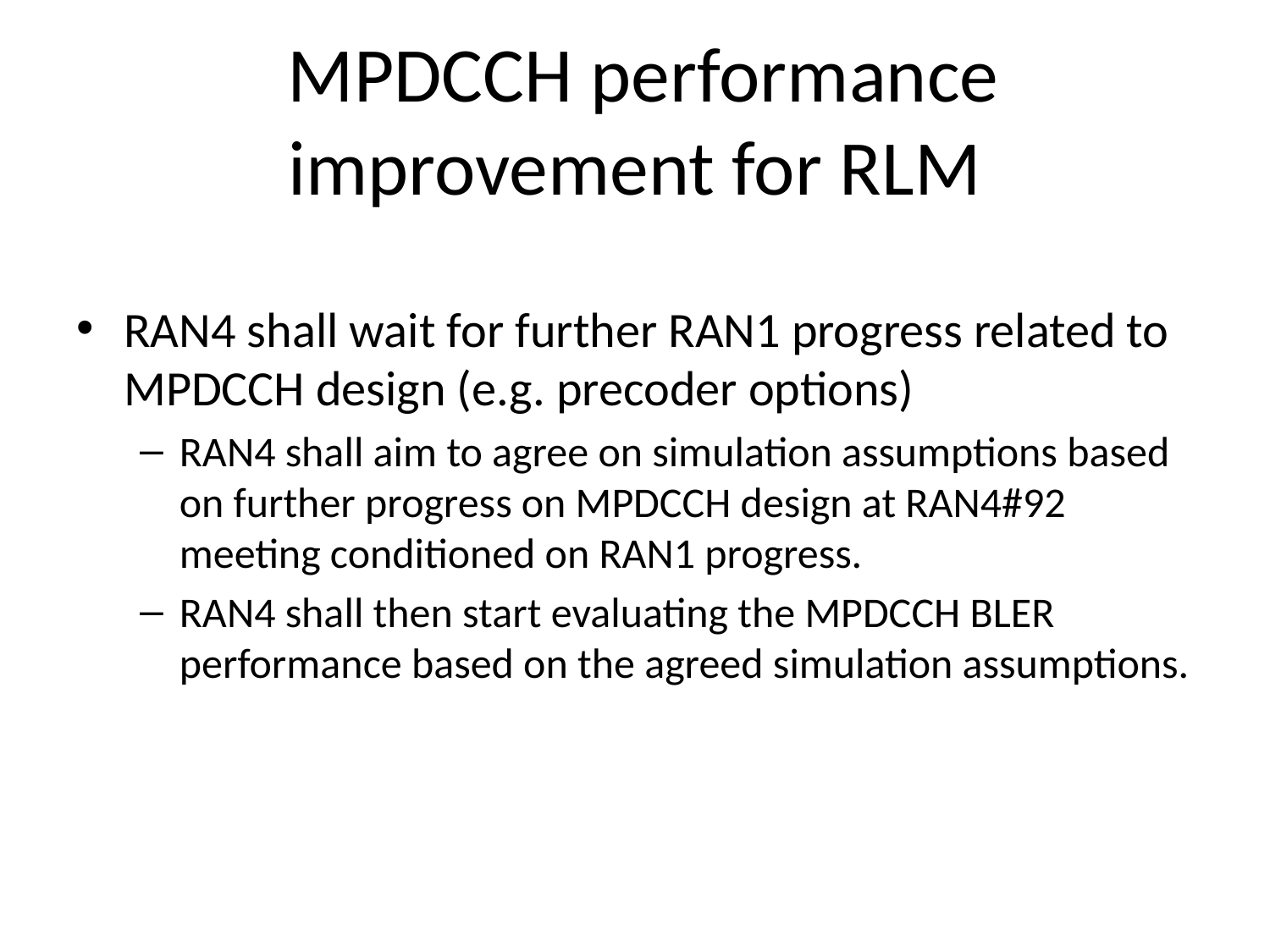

# MPDCCH performance improvement for RLM

RAN4 shall wait for further RAN1 progress related to MPDCCH design (e.g. precoder options)
RAN4 shall aim to agree on simulation assumptions based on further progress on MPDCCH design at RAN4#92 meeting conditioned on RAN1 progress.
RAN4 shall then start evaluating the MPDCCH BLER performance based on the agreed simulation assumptions.